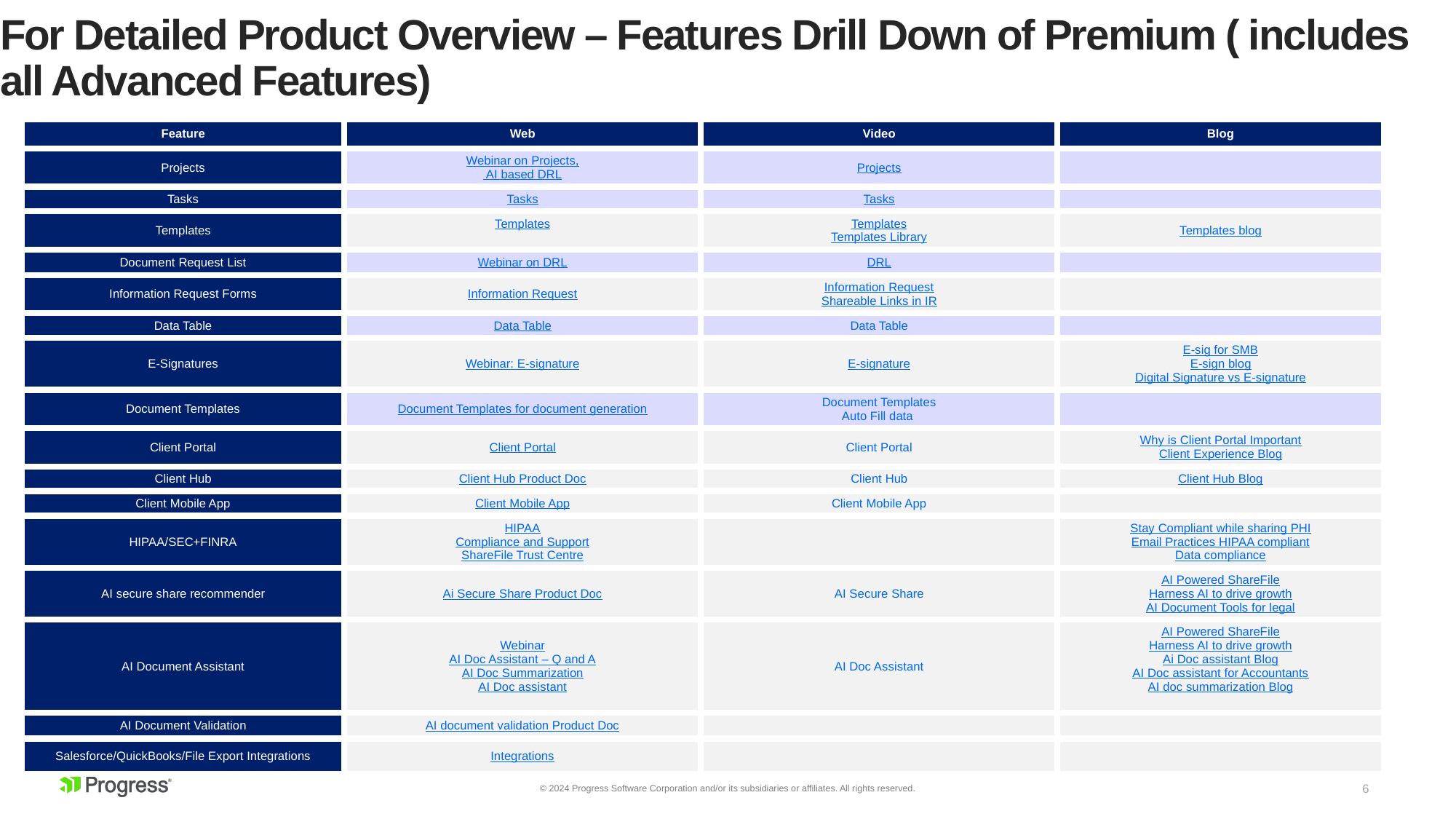

# For Detailed Product Overview – Features Drill Down of Premium ( includes all Advanced Features)
| Feature | Web | Video | Blog |
| --- | --- | --- | --- |
| Projects | Webinar on Projects, AI based DRL | Projects |  |
| Tasks | Tasks | Tasks |  |
| Templates | Templates | Templates Templates Library | Templates blog |
| Document Request List | Webinar on DRL | DRL |  |
| Information Request Forms | Information Request | Information Request Shareable Links in IR |  |
| Data Table | Data Table | Data Table |  |
| E-Signatures | Webinar: E-signature | E-signature | E-sig for SMB E-sign blog Digital Signature vs E-signature |
| Document Templates | Document Templates for document generation | Document Templates Auto Fill data |  |
| Client Portal | Client Portal | Client Portal | Why is Client Portal Important Client Experience Blog |
| Client Hub | Client Hub Product Doc | Client Hub | Client Hub Blog |
| Client Mobile App | Client Mobile App | Client Mobile App |  |
| HIPAA/SEC+FINRA | HIPAA Compliance and Support ShareFile Trust Centre |  | Stay Compliant while sharing PHI Email Practices HIPAA compliant Data compliance |
| AI secure share recommender | Ai Secure Share Product Doc | AI Secure Share | AI Powered ShareFile Harness AI to drive growth AI Document Tools for legal |
| AI Document Assistant | Webinar AI Doc Assistant – Q and A AI Doc Summarization AI Doc assistant | AI Doc Assistant | AI Powered ShareFile Harness AI to drive growth Ai Doc assistant Blog AI Doc assistant for Accountants AI doc summarization Blog |
| AI Document Validation | AI document validation Product Doc |  |  |
| Salesforce/QuickBooks/File Export Integrations | Integrations |  |  |